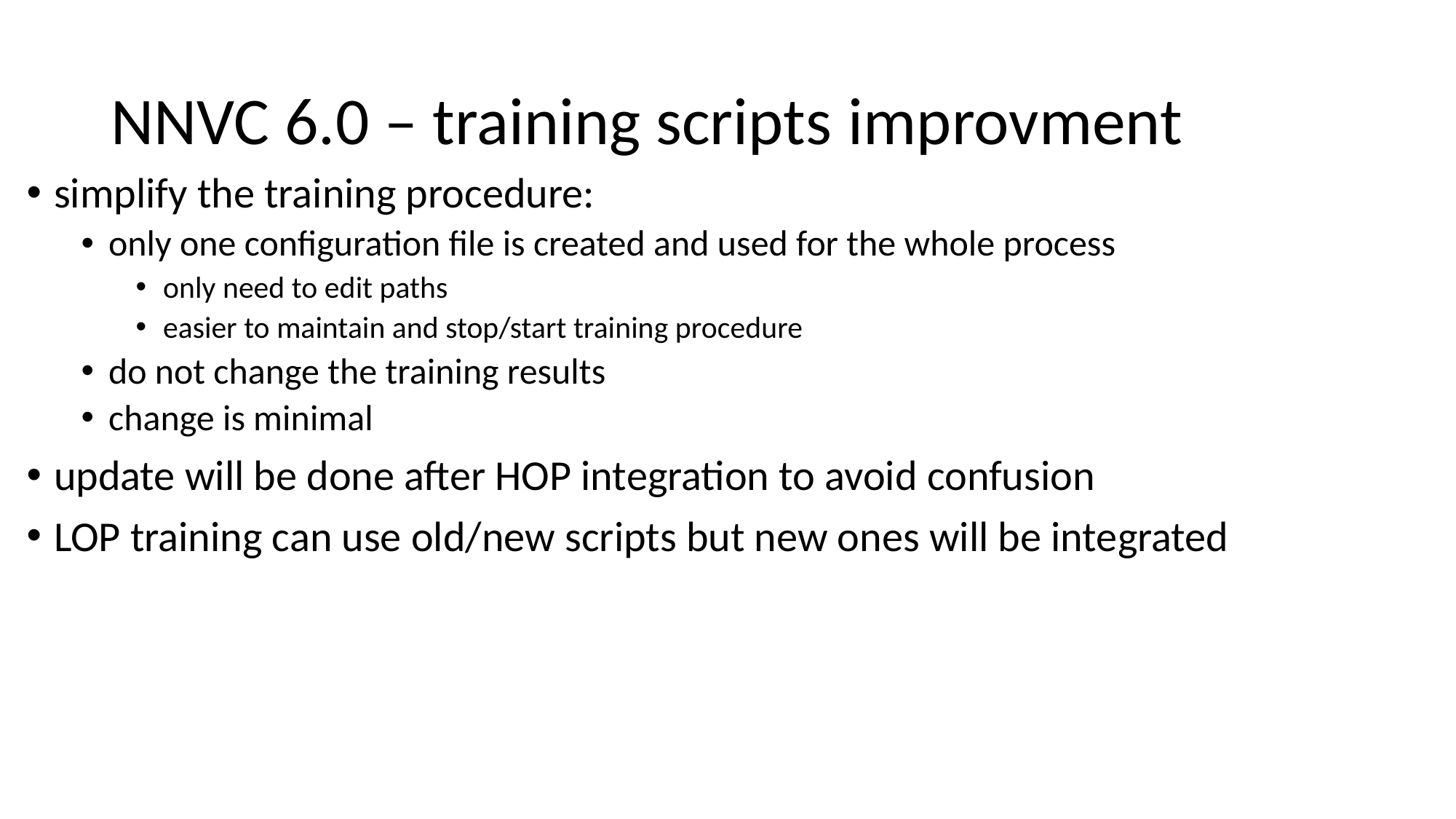

# NNVC 6.0 – training scripts improvment
simplify the training procedure:
only one configuration file is created and used for the whole process
only need to edit paths
easier to maintain and stop/start training procedure
do not change the training results
change is minimal
update will be done after HOP integration to avoid confusion
LOP training can use old/new scripts but new ones will be integrated